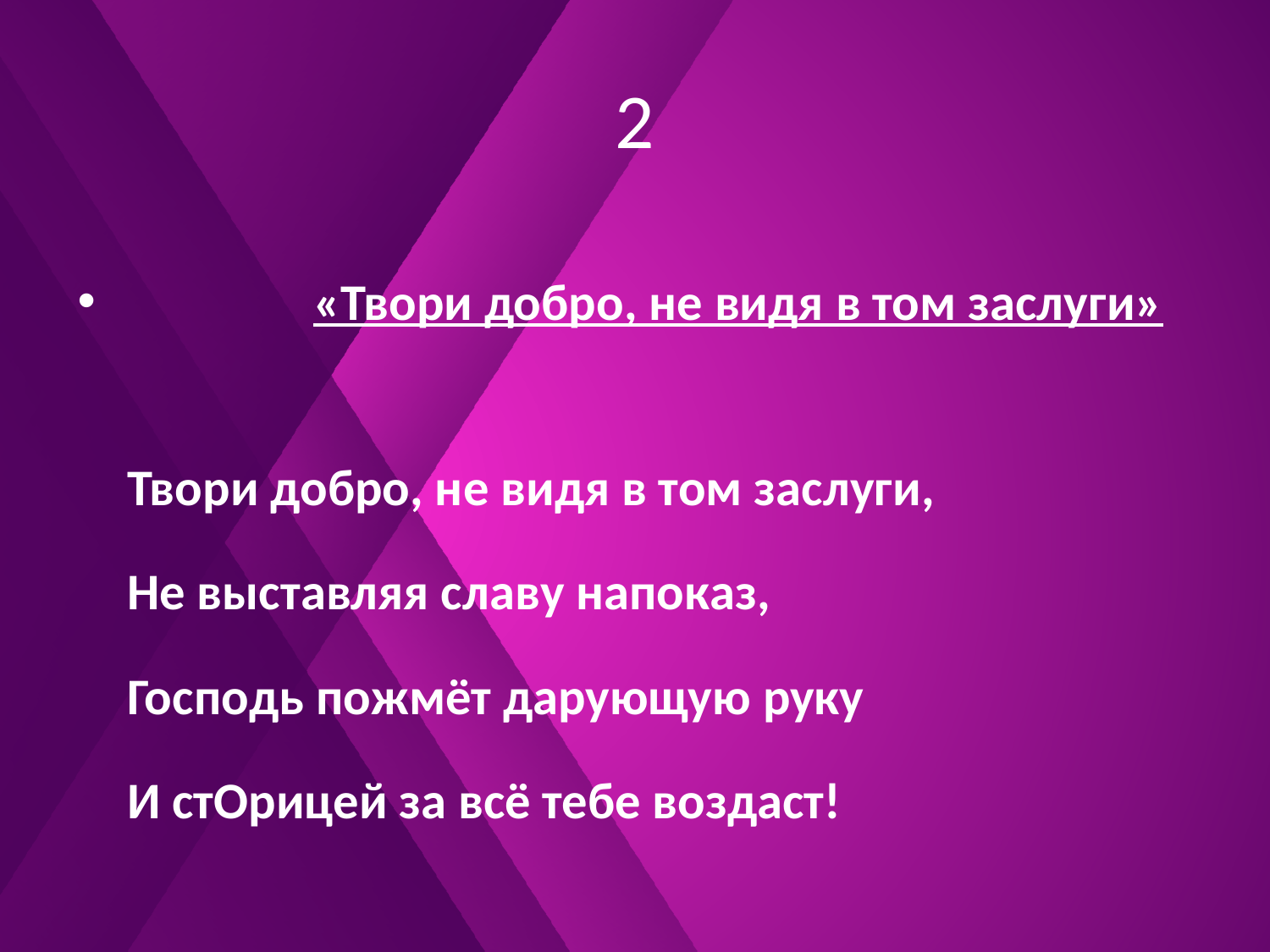

# 2

                «Твори добро, не видя в том заслуги»
Твори добро, не видя в том заслуги,
Не выставляя славу напоказ,
Господь пожмёт дарующую руку
И стОрицей за всё тебе воздаст!